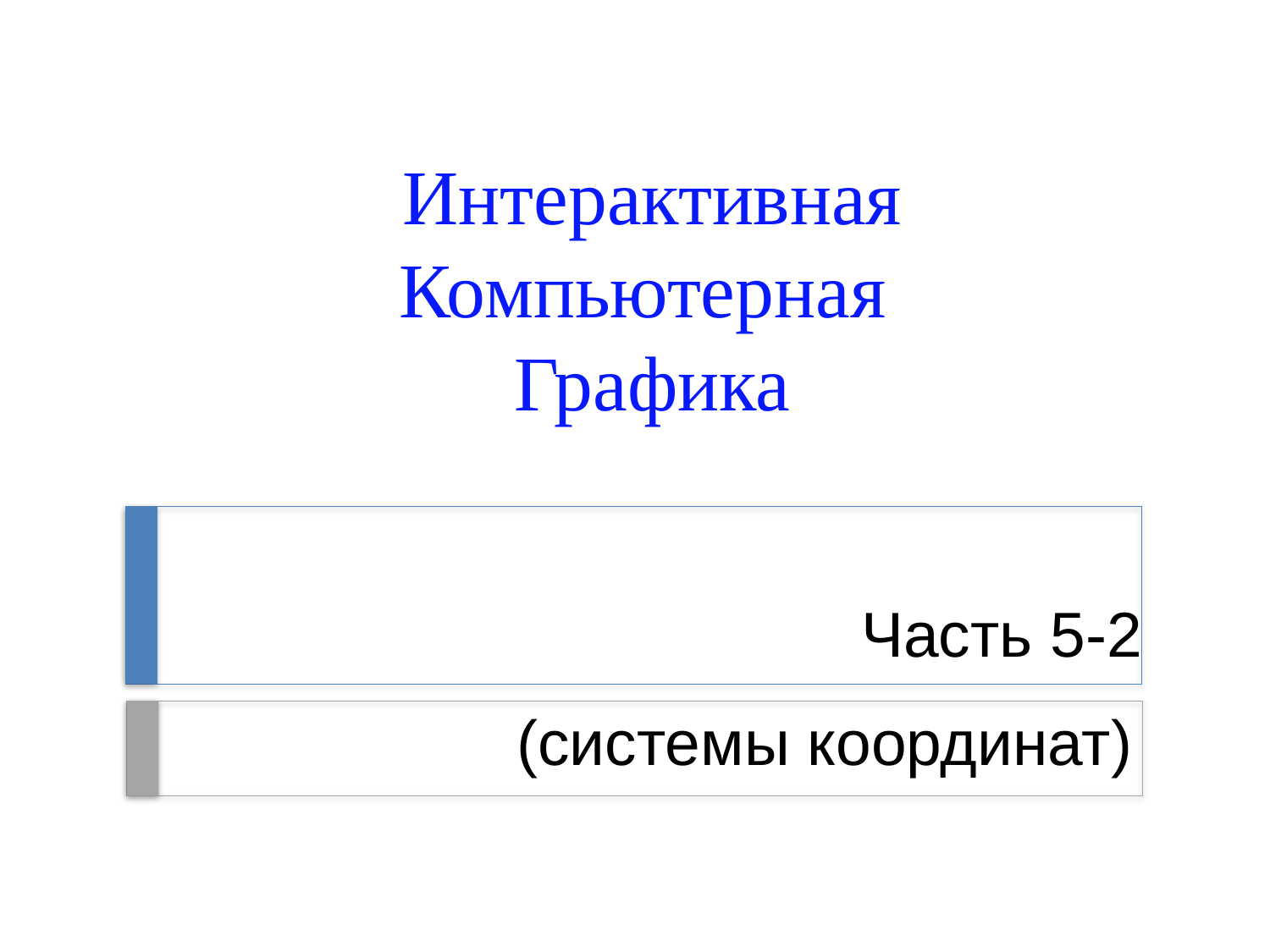

Интерактивная
Компьютерная
Графика
Часть 5-2
# (системы координат)